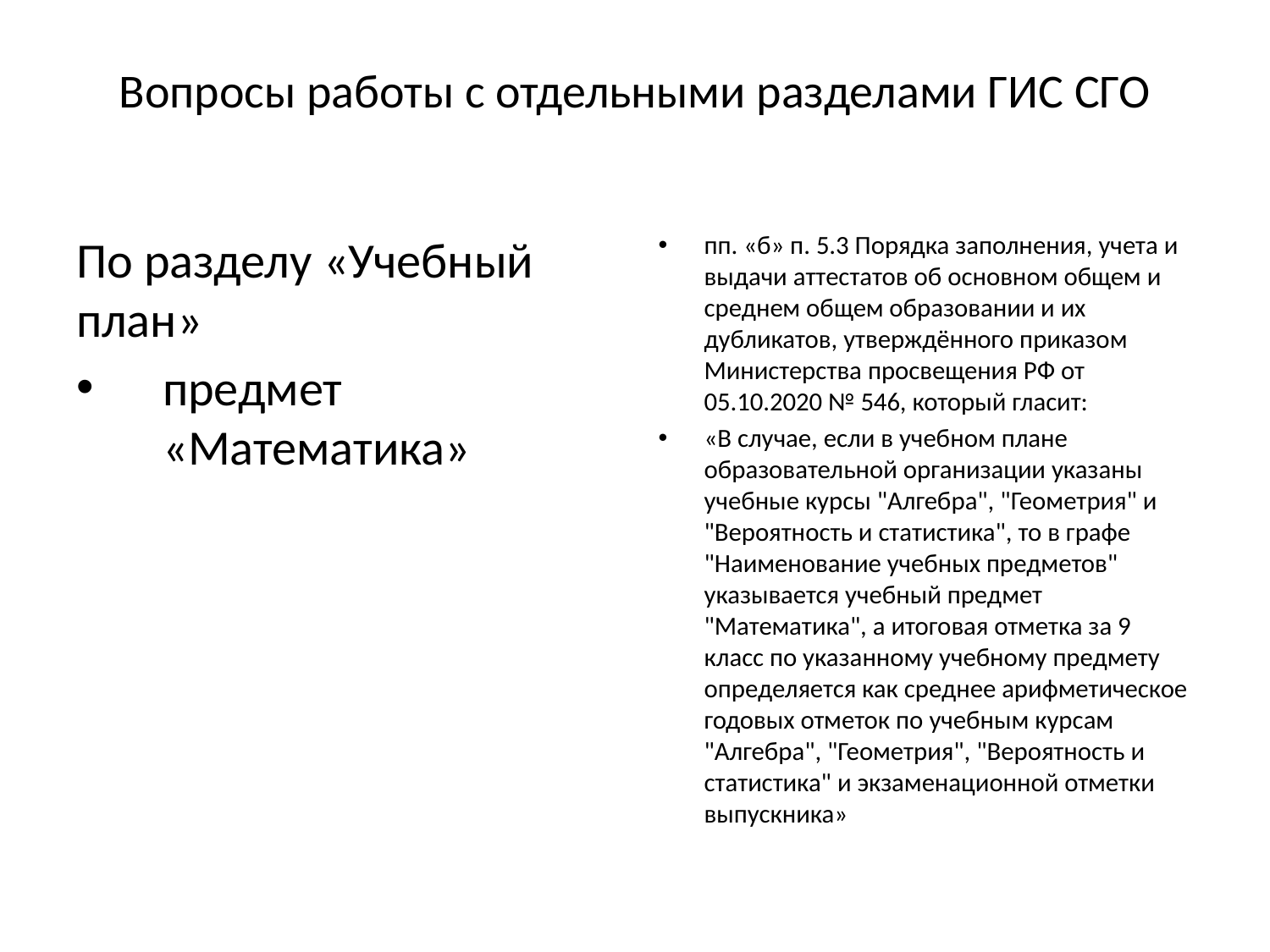

# Вопросы работы с отдельными разделами ГИС СГО
По разделу «Учебный план»
предмет «Математика»
пп. «б» п. 5.3 Порядка заполнения, учета и выдачи аттестатов об основном общем и среднем общем образовании и их дубликатов, утверждённого приказом Министерства просвещения РФ от 05.10.2020 № 546, который гласит:
«В случае, если в учебном плане образовательной организации указаны учебные курсы "Алгебра", "Геометрия" и "Вероятность и статистика", то в графе "Наименование учебных предметов" указывается учебный предмет "Математика", а итоговая отметка за 9 класс по указанному учебному предмету определяется как среднее арифметическое годовых отметок по учебным курсам "Алгебра", "Геометрия", "Вероятность и статистика" и экзаменационной отметки выпускника»